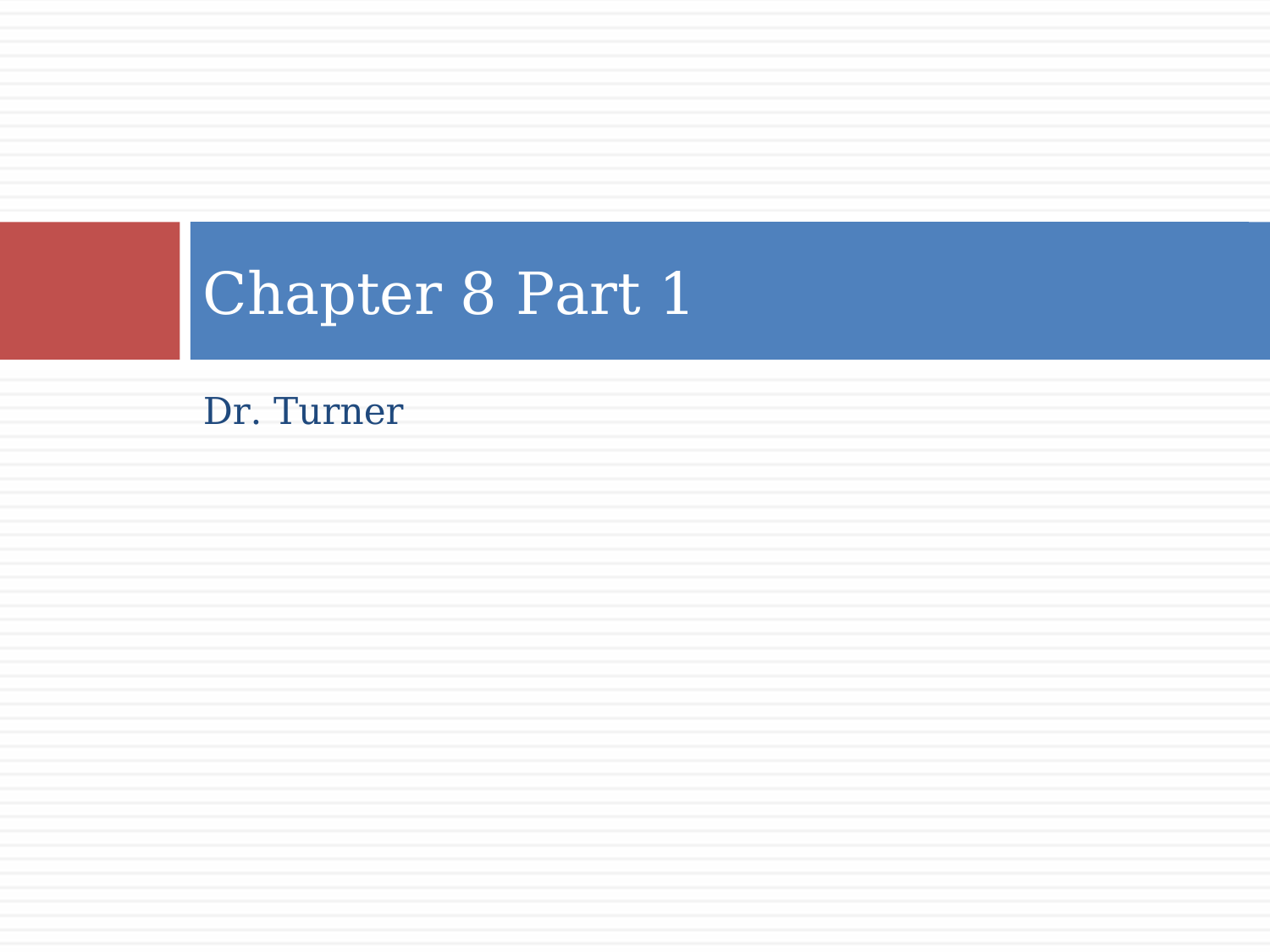

# Chapter 8 Part 1
Dr. Turner